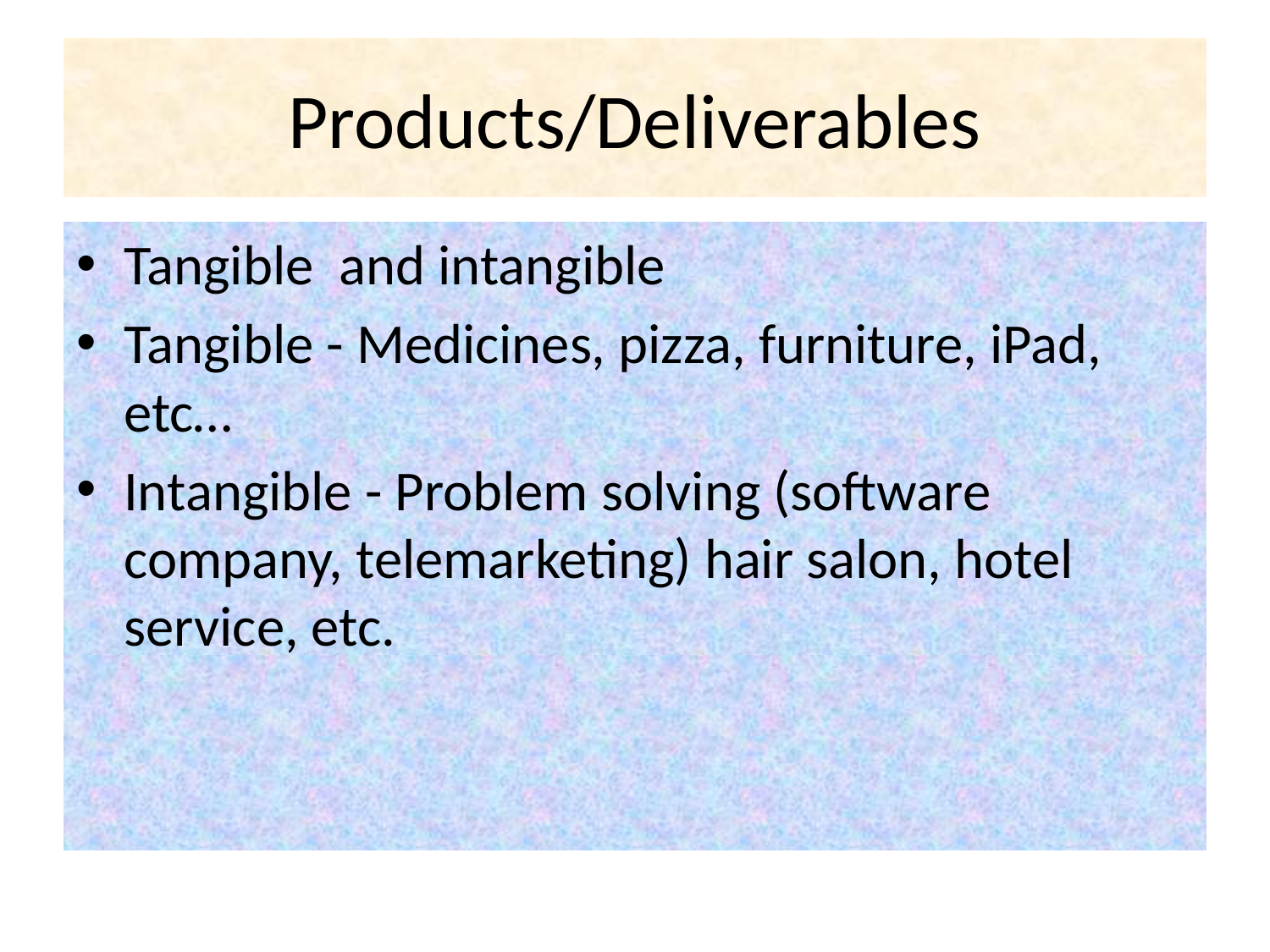

# Products/Deliverables
Tangible  and intangible
Tangible - Medicines, pizza, furniture, iPad, etc…
Intangible - Problem solving (software company, telemarketing) hair salon, hotel service, etc.